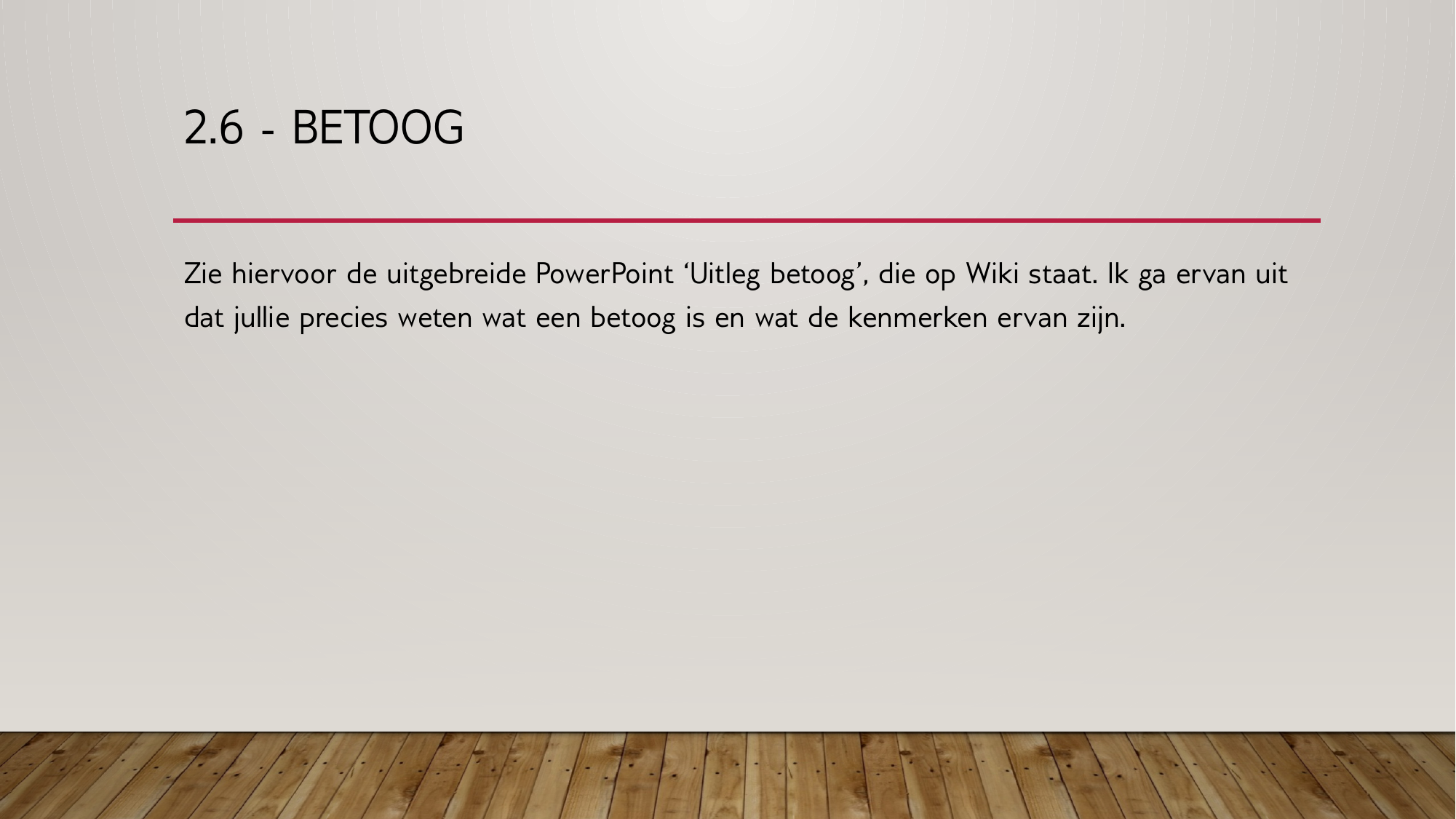

# 2.6 - Betoog
Zie hiervoor de uitgebreide PowerPoint ‘Uitleg betoog’, die op Wiki staat. Ik ga ervan uit dat jullie precies weten wat een betoog is en wat de kenmerken ervan zijn.